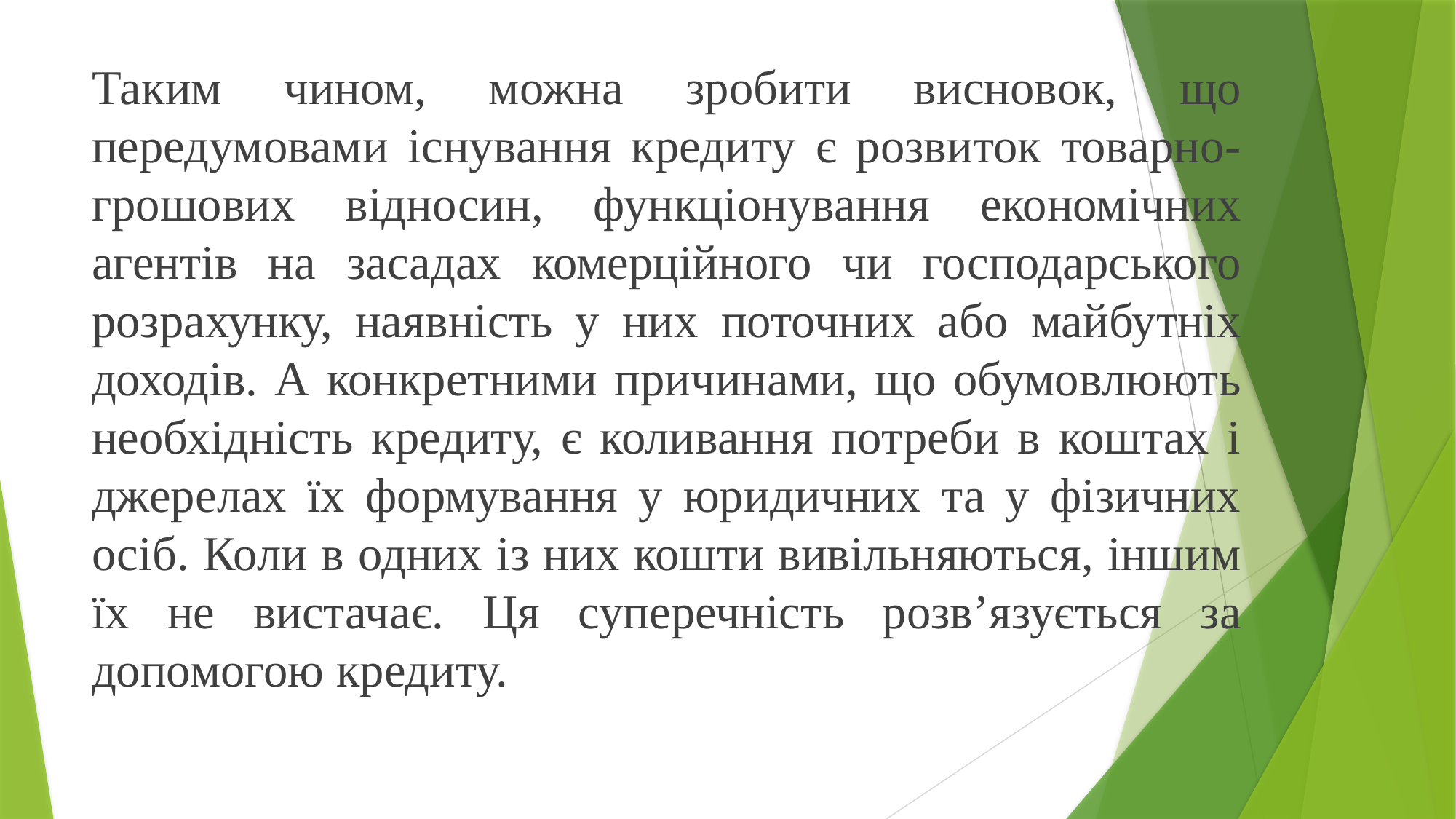

Таким чином, можна зробити висновок, що передумовами існування кредиту є розвиток товарно-грошових відносин, функціонування економічних агентів на засадах комерційного чи господарського розрахунку, наявність у них поточних або майбутніх доходів. А конкретними причинами, що обумовлюють необхідність кредиту, є коливання потреби в коштах і джерелах їх формування у юридичних та у фізичних осіб. Коли в одних із них кошти вивільняються, іншим їх не вистачає. Ця суперечність розв’язується за допомогою кредиту.